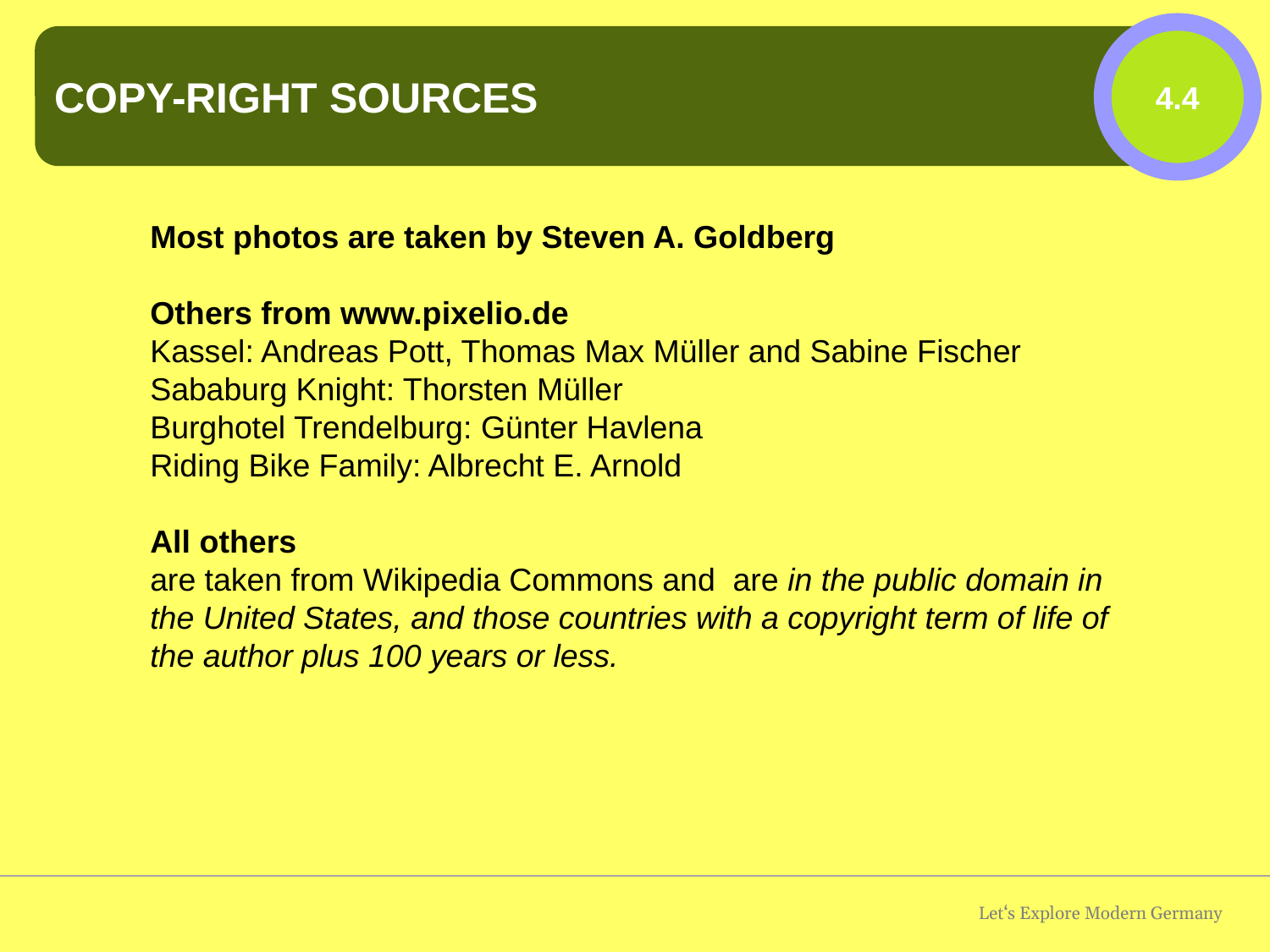

4.4
Copy-Right Sources
Most photos are taken by Steven A. Goldberg

Others from www.pixelio.de
Kassel: Andreas Pott, Thomas Max Müller and Sabine Fischer
Sababurg Knight: Thorsten Müller
Burghotel Trendelburg: Günter Havlena
Riding Bike Family: Albrecht E. Arnold

All others
are taken from Wikipedia Commons and  are in the public domain in the United States, and those countries with a copyright term of life of the author plus 100 years or less.
Let‘s Explore Modern Germany